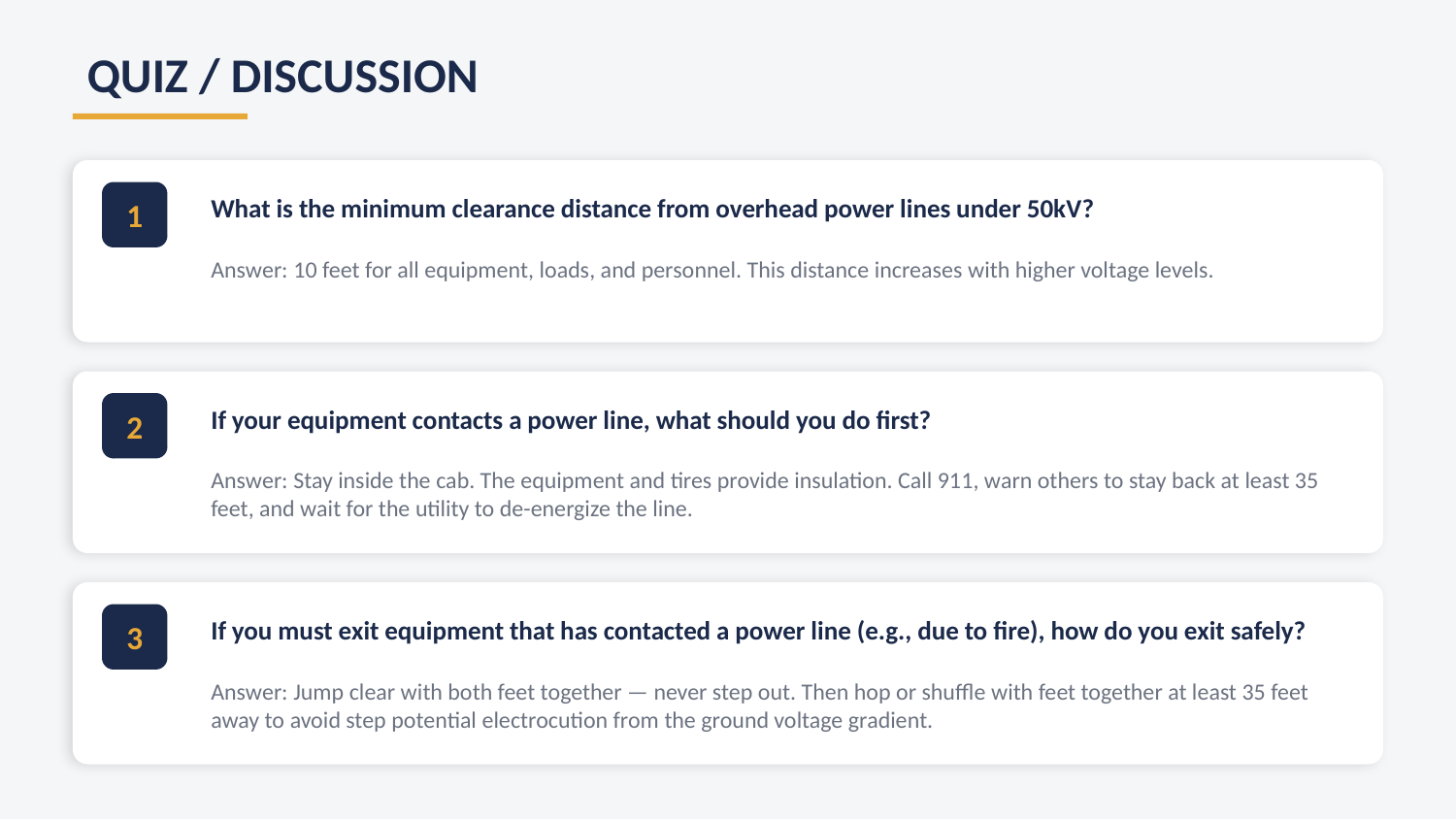

QUIZ / DISCUSSION

What is the minimum clearance distance from overhead power lines under 50kV?

1
Answer: 10 feet for all equipment, loads, and personnel. This distance increases with higher voltage levels.

If your equipment contacts a power line, what should you do first?

2
Answer: Stay inside the cab. The equipment and tires provide insulation. Call 911, warn others to stay back at least 35 feet, and wait for the utility to de-energize the line.

If you must exit equipment that has contacted a power line (e.g., due to fire), how do you exit safely?

3
Answer: Jump clear with both feet together — never step out. Then hop or shuffle with feet together at least 35 feet away to avoid step potential electrocution from the ground voltage gradient.